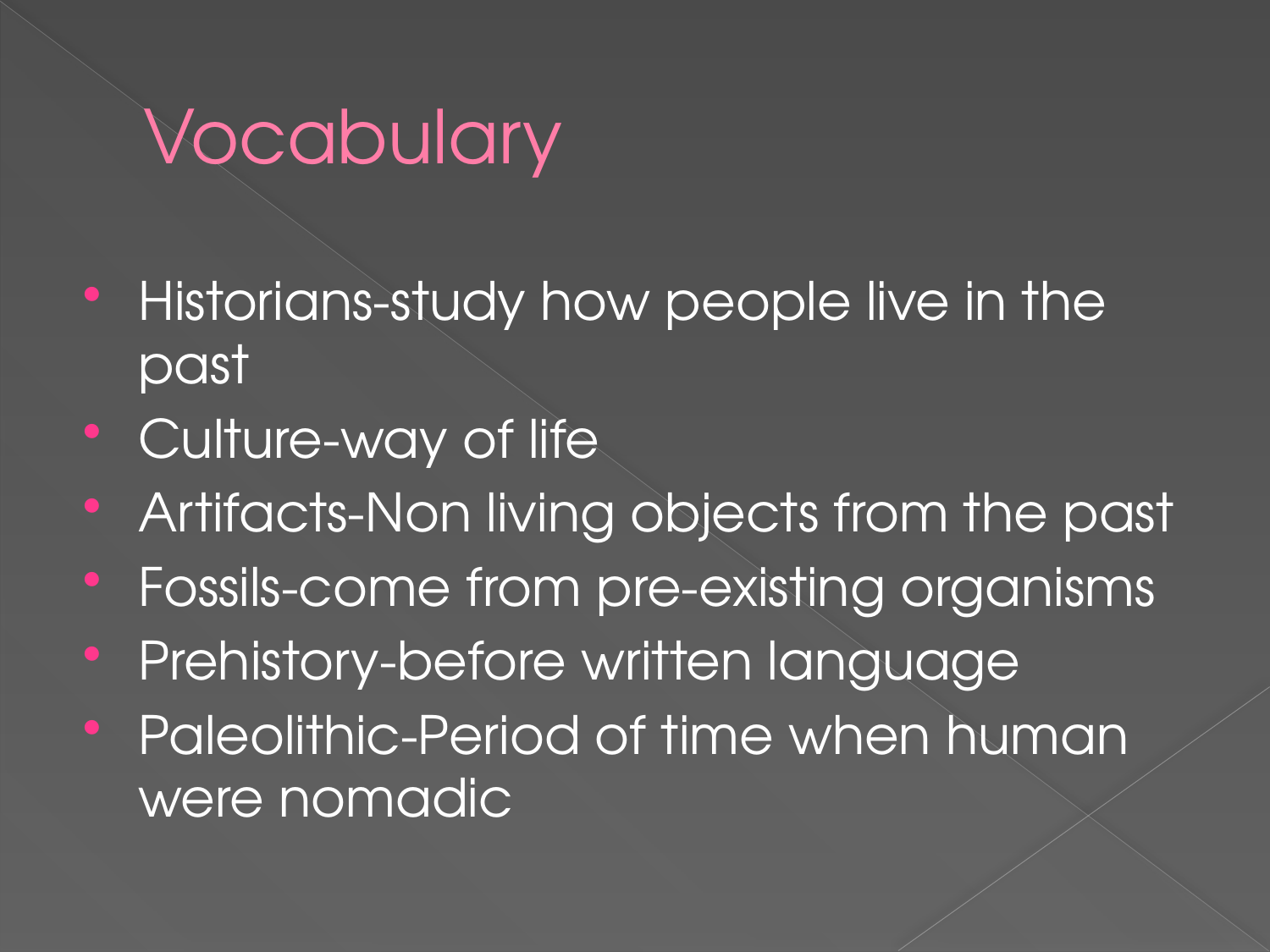

# Vocabulary
Historians-study how people live in the past
Culture-way of life
Artifacts-Non living objects from the past
Fossils-come from pre-existing organisms
Prehistory-before written language
Paleolithic-Period of time when human were nomadic